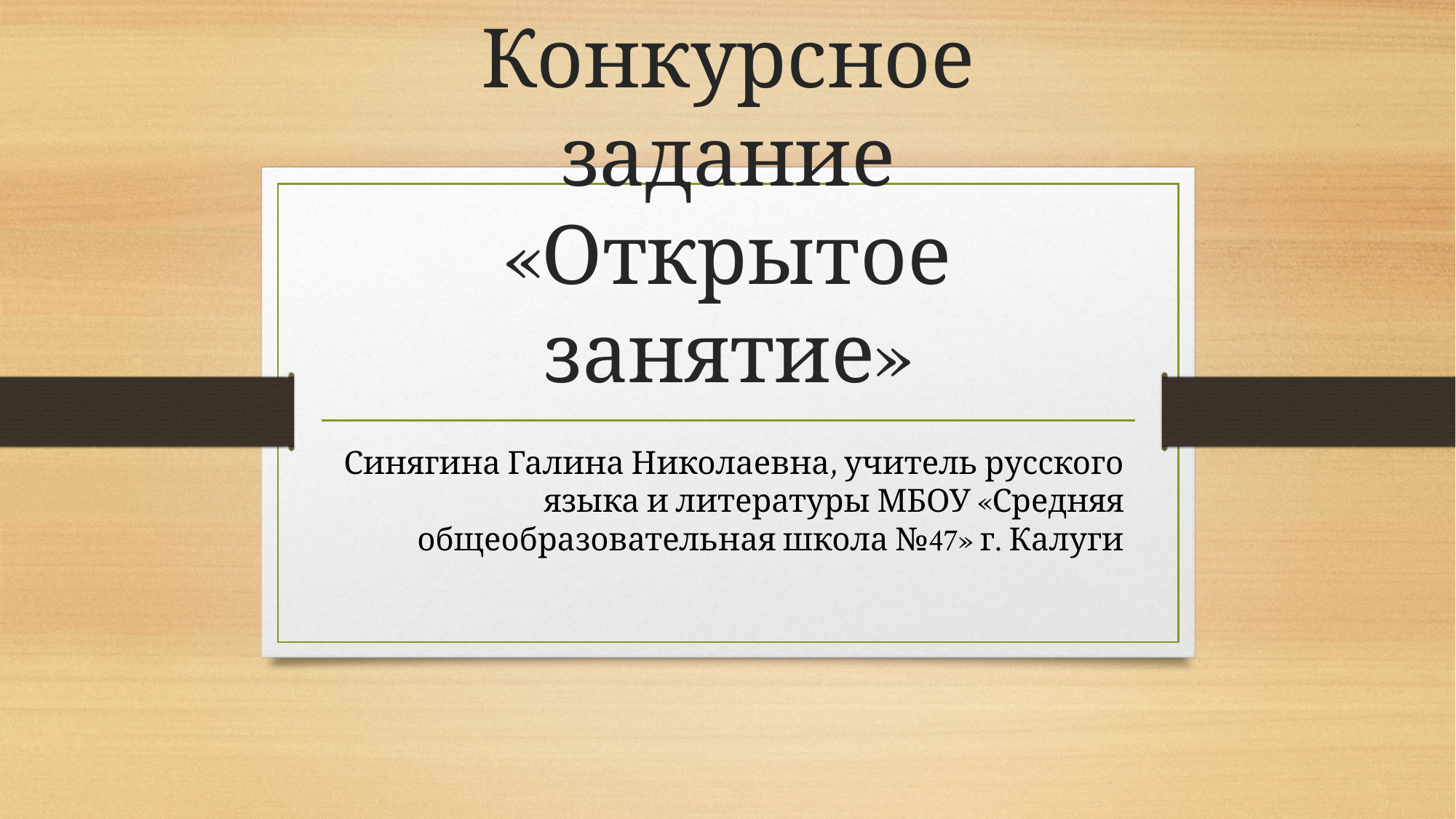

# Конкурсное задание «Открытое занятие»
Синягина Галина Николаевна, учитель русского языка и литературы МБОУ «Средняя общеобразовательная школа №47» г. Калуги